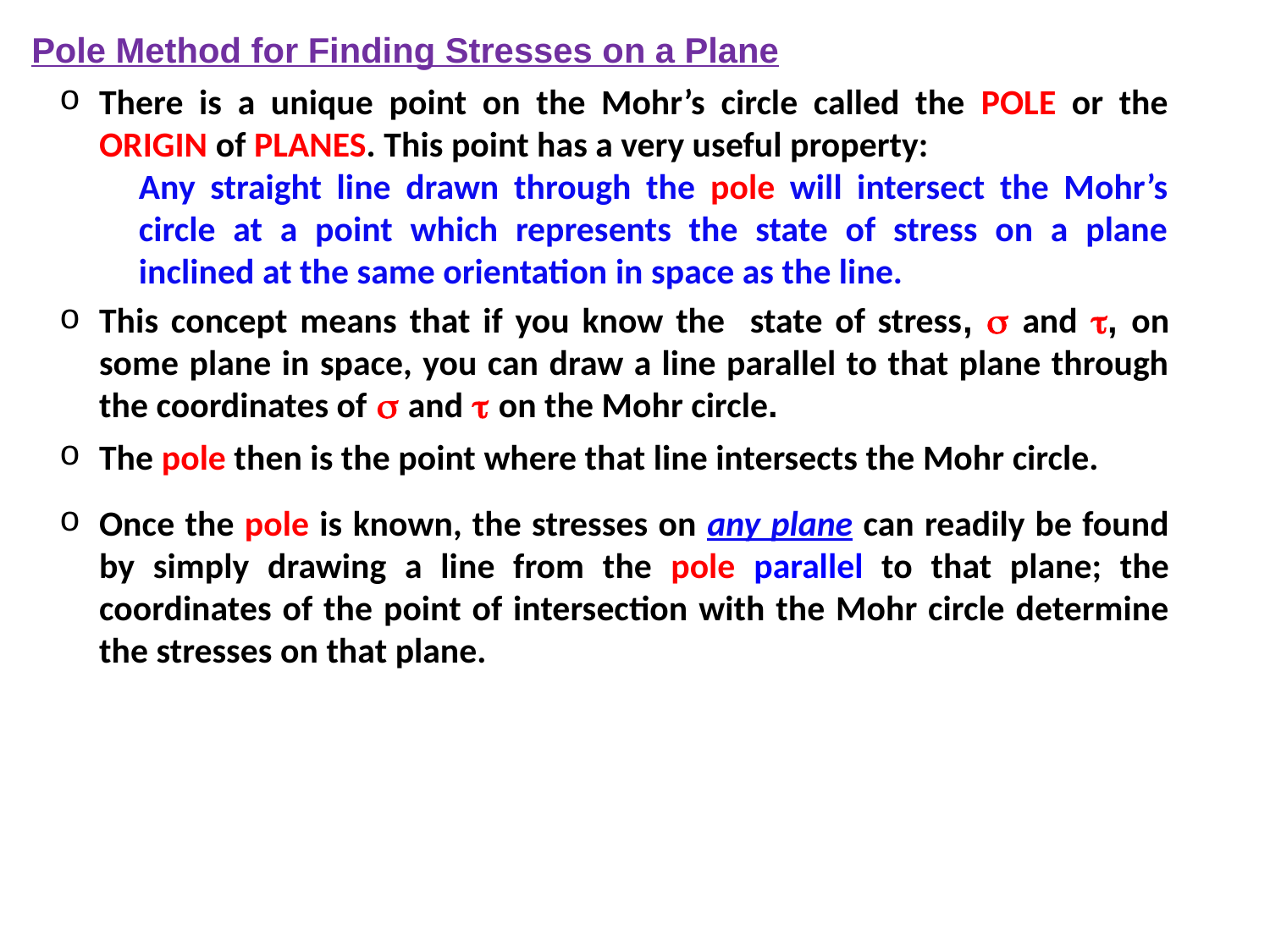

Pole Method for Finding Stresses on a Plane
There is a unique point on the Mohr’s circle called the POLE or the ORIGIN of PLANES. This point has a very useful property:
Any straight line drawn through the pole will intersect the Mohr’s circle at a point which represents the state of stress on a plane inclined at the same orientation in space as the line.
This concept means that if you know the  state of stress, σ and τ, on some plane in space, you can draw a line parallel to that plane through the coordinates of σ and τ on the Mohr circle.
The pole then is the point where that line intersects the Mohr circle.
Once the pole is known, the stresses on any plane can readily be found by simply drawing a line from the pole parallel to that plane; the coordinates of the point of intersection with the Mohr circle determine the stresses on that plane.